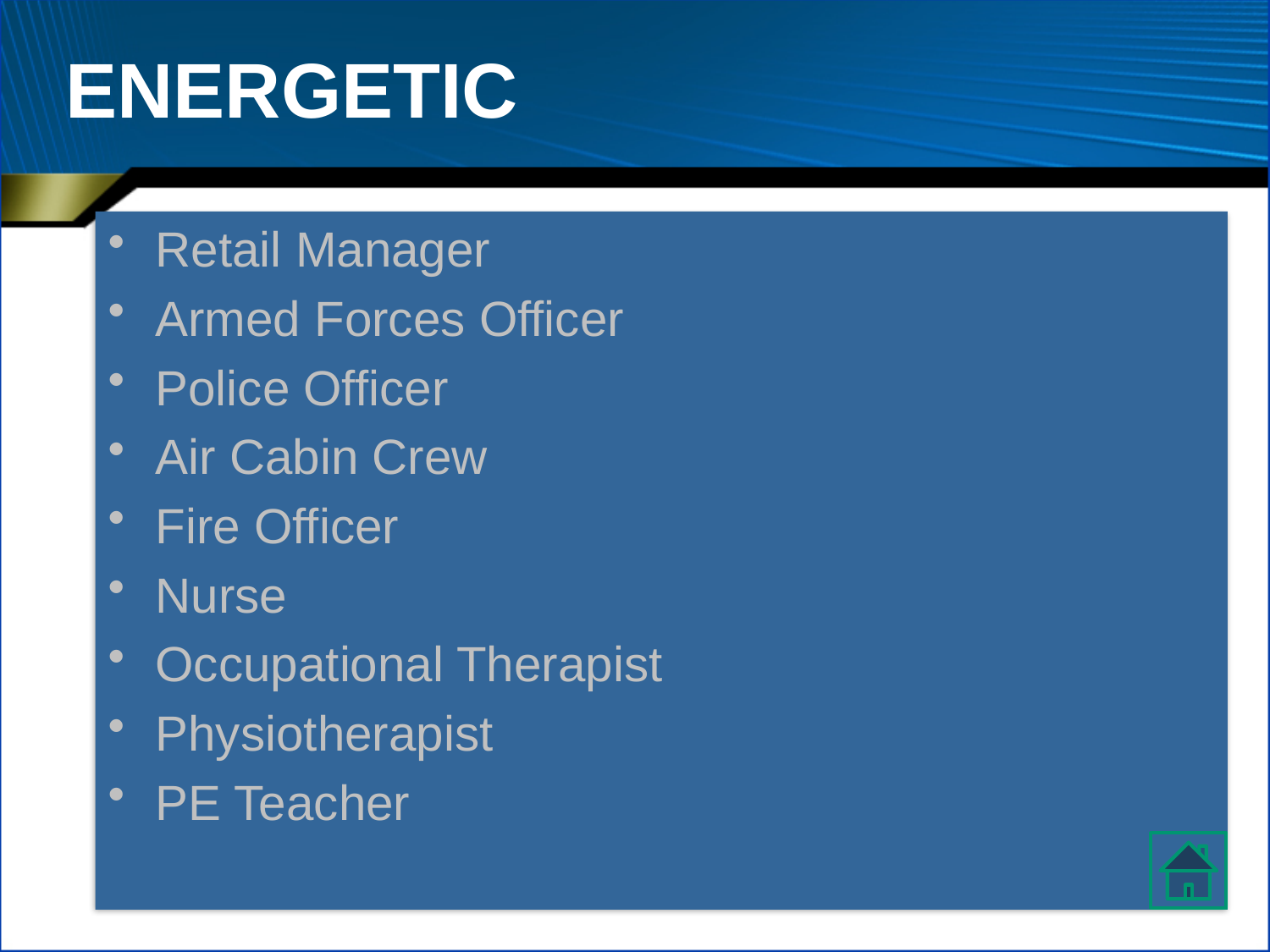

# ENERGETIC
Retail Manager
Armed Forces Officer
Police Officer
Air Cabin Crew
Fire Officer
Nurse
Occupational Therapist
Physiotherapist
PE Teacher